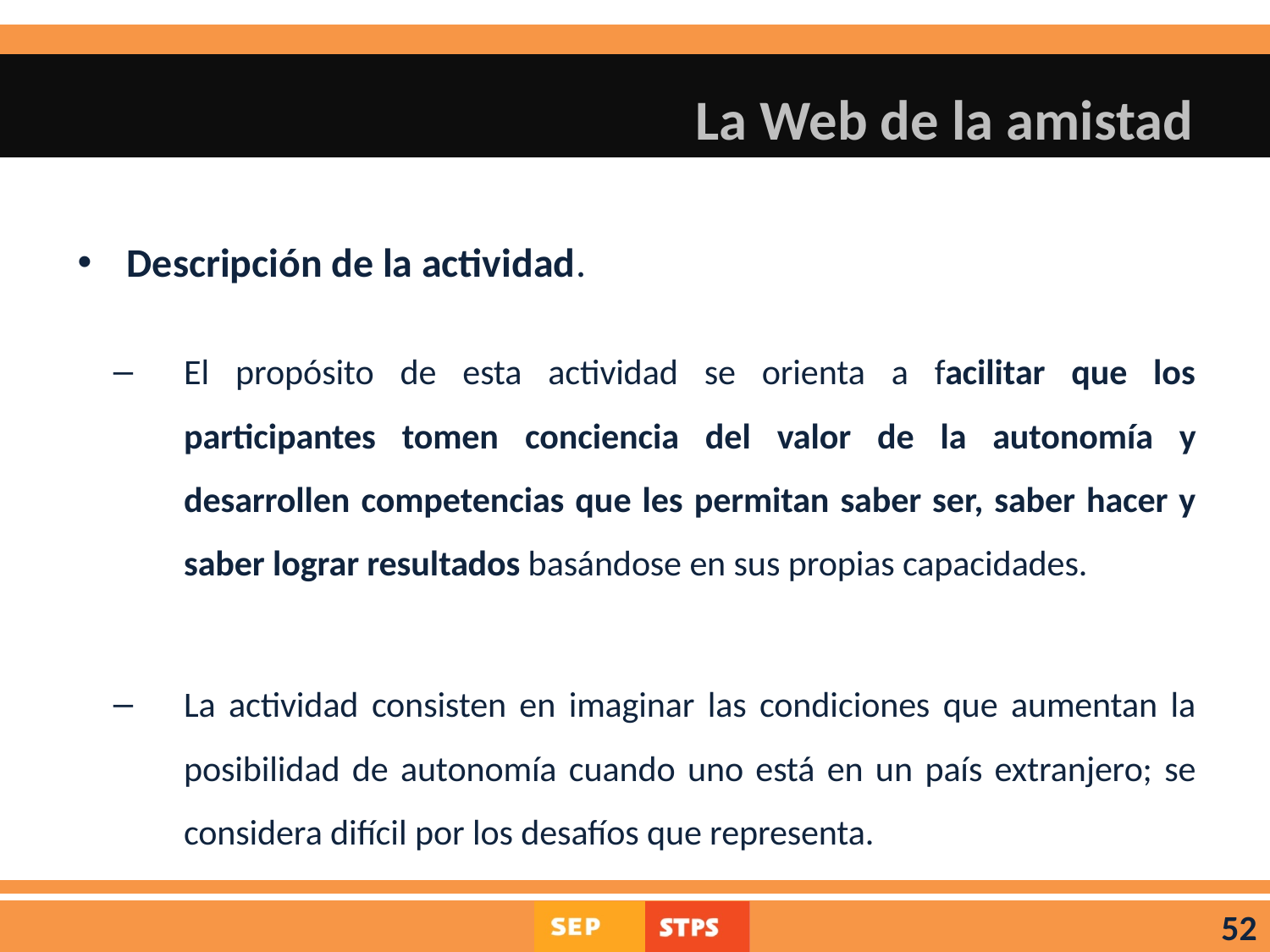

# La Web de la amistad
Descripción de la actividad.

El propósito de esta actividad se orienta a facilitar que los participantes tomen conciencia del valor de la autonomía y desarrollen competencias que les permitan saber ser, saber hacer y saber lograr resultados basándose en sus propias capacidades.

La actividad consisten en imaginar las condiciones que aumentan la posibilidad de autonomía cuando uno está en un país extranjero; se considera difícil por los desafíos que representa.
52